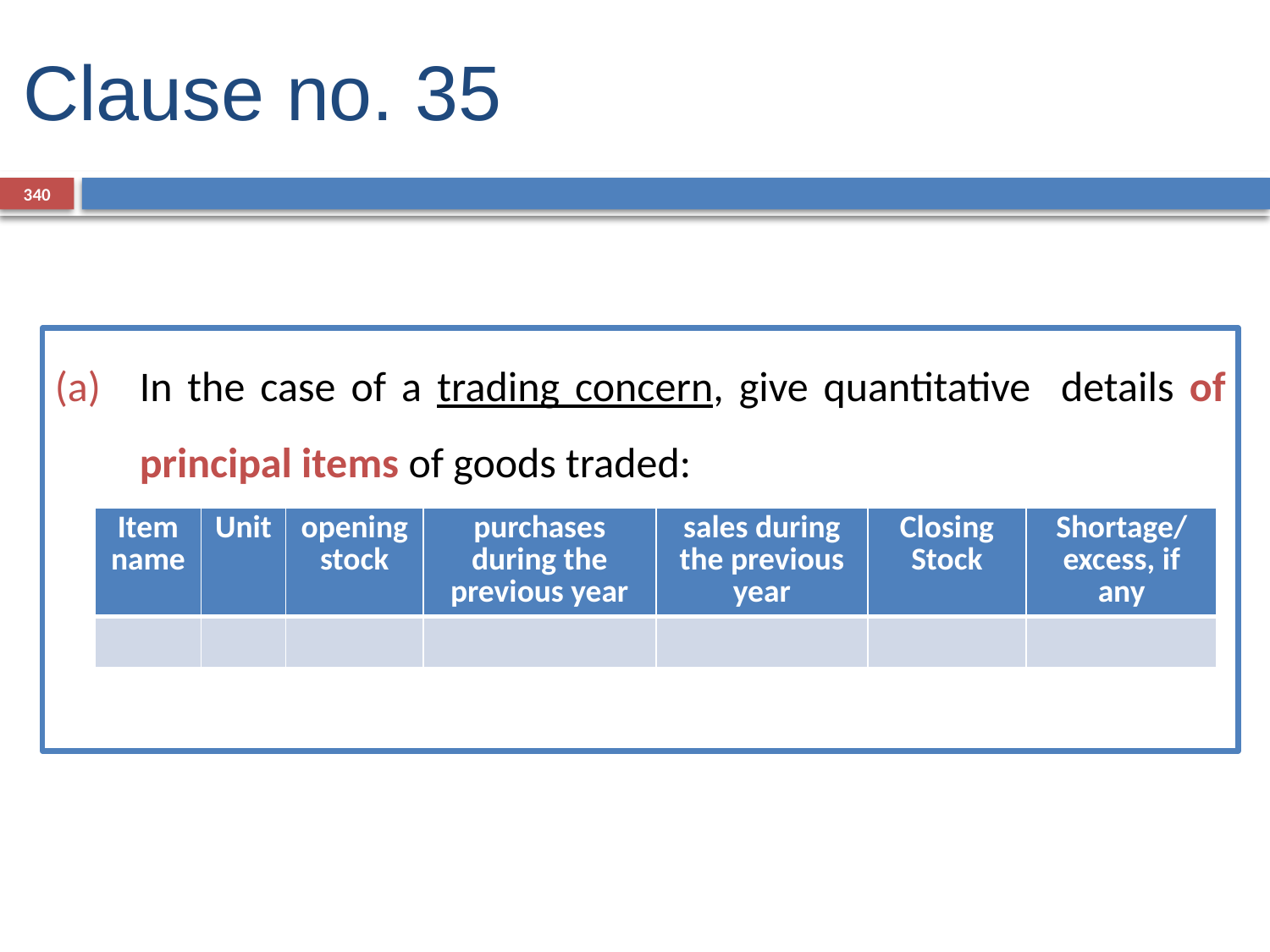

#
Clause no. 35
340
In the case of a trading concern, give quantitative  details of principal items of goods traded:

| Item name | Unit | opening stock | purchases during the previous year | sales during the previous year | Closing Stock | Shortage/ excess, if any |
| --- | --- | --- | --- | --- | --- | --- |
|  |  |  |  |  |  |  |